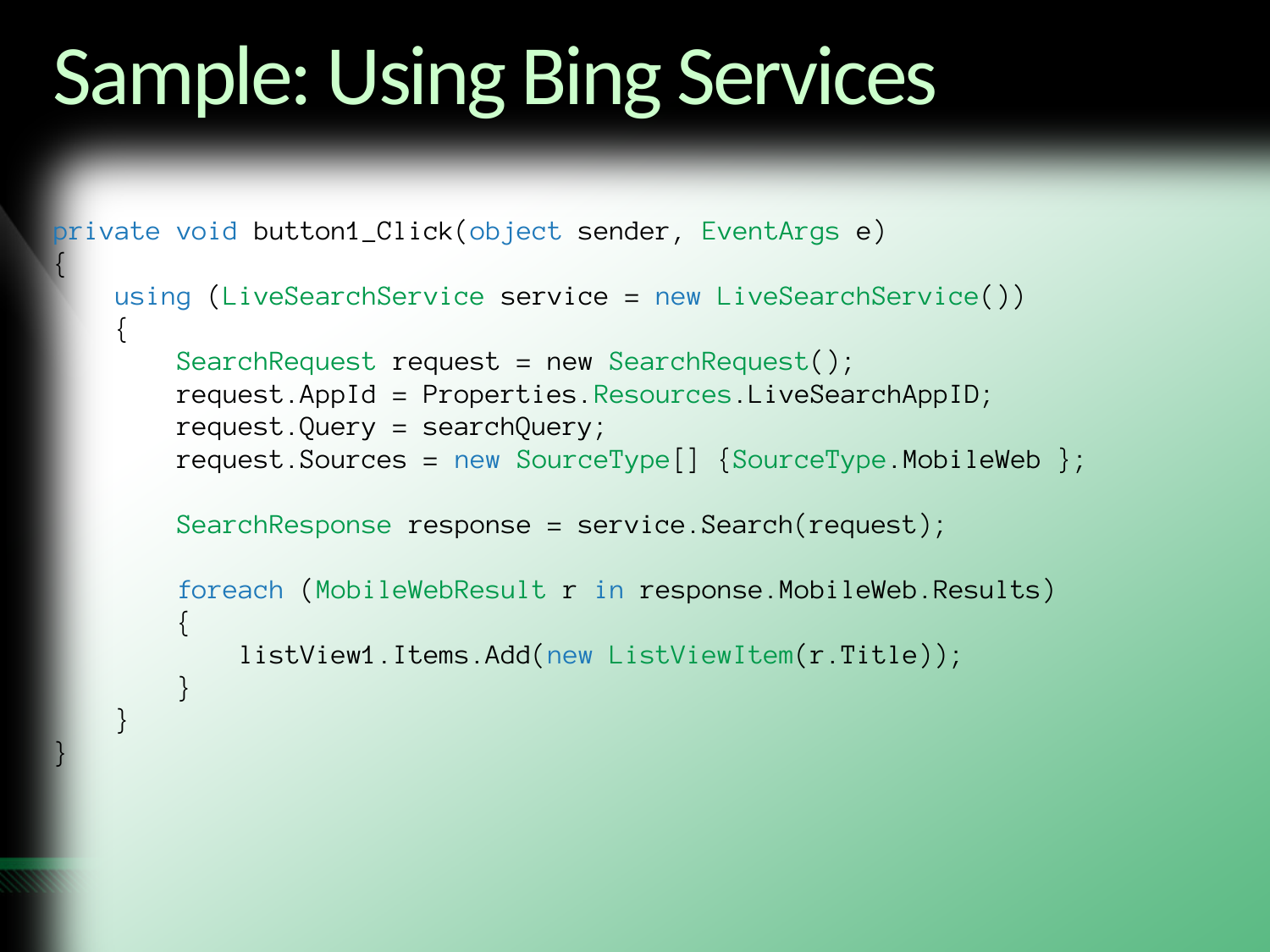

# Sample: Using Bing Services
private void button1_Click(object sender, EventArgs e)
{
    using (LiveSearchService service = new LiveSearchService())
    {
        SearchRequest request = new SearchRequest();
        request.AppId = Properties.Resources.LiveSearchAppID;
        request.Query = searchQuery;
        request.Sources = new SourceType[] {SourceType.MobileWeb };

        SearchResponse response = service.Search(request);

        foreach (MobileWebResult r in response.MobileWeb.Results)
        {
            listView1.Items.Add(new ListViewItem(r.Title));
        }
    }
}